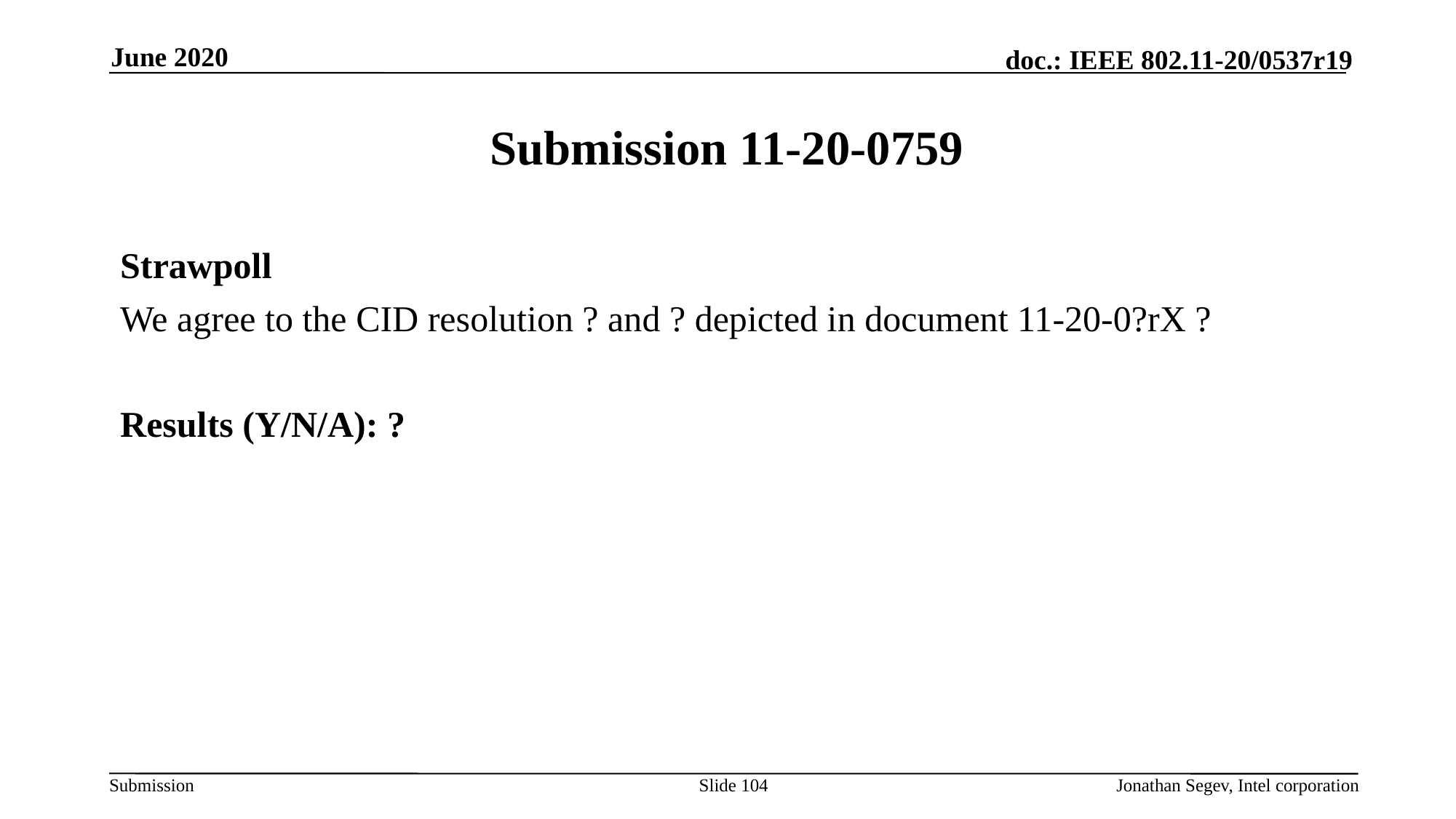

June 2020
# Submission 11-20-0759
Strawpoll
We agree to the CID resolution ? and ? depicted in document 11-20-0?rX ?

Results (Y/N/A): ?
Slide 104
Jonathan Segev, Intel corporation